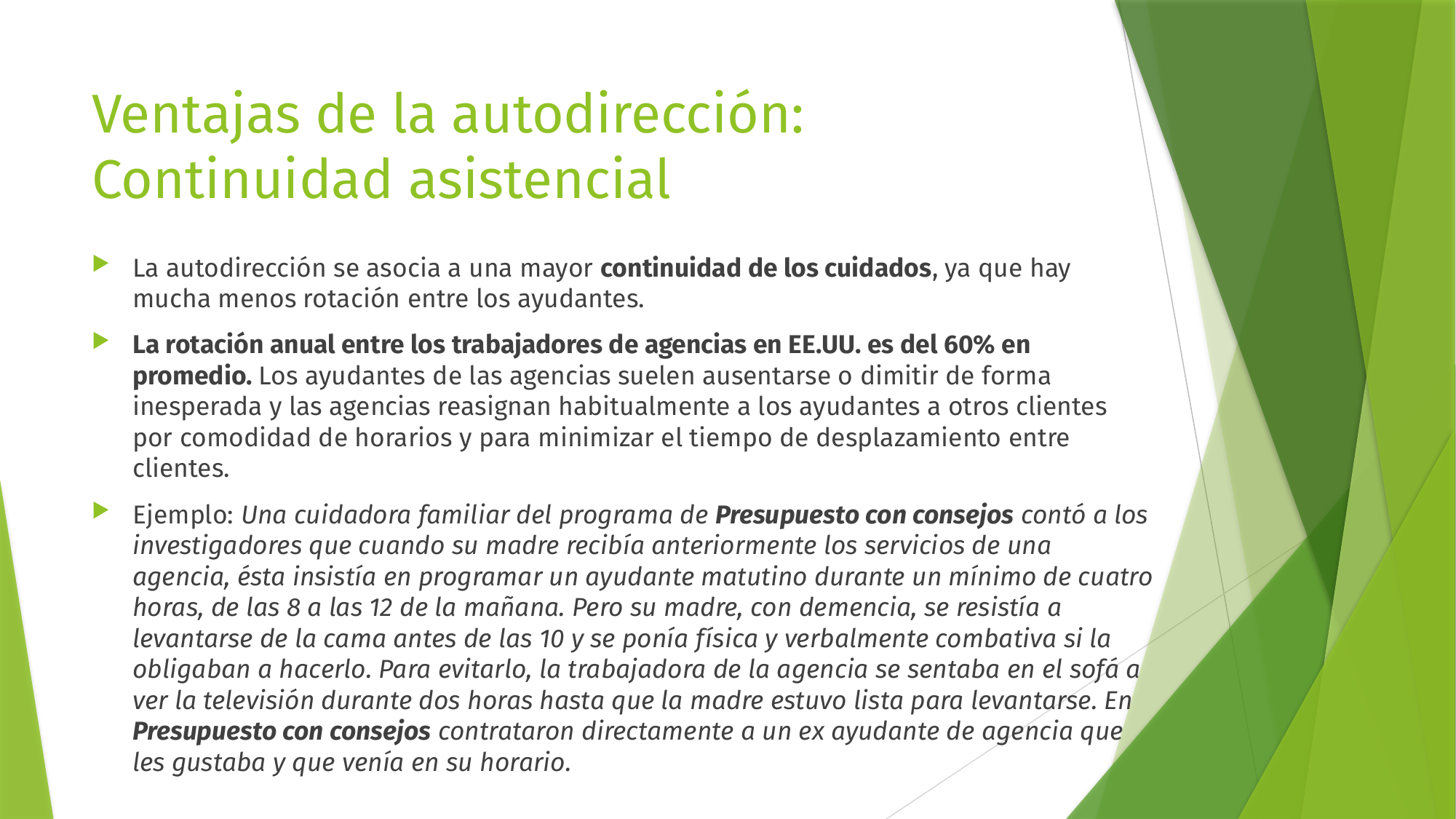

# Ventajas de la autodirección: Continuidad asistencial
La autodirección se asocia a una mayor continuidad de los cuidados, ya que hay mucha menos rotación entre los ayudantes.
La rotación anual entre los trabajadores de agencias en EE.UU. es del 60% en promedio. Los ayudantes de las agencias suelen ausentarse o dimitir de forma inesperada y las agencias reasignan habitualmente a los ayudantes a otros clientes por comodidad de horarios y para minimizar el tiempo de desplazamiento entre clientes.
Ejemplo: Una cuidadora familiar del programa de Presupuesto con consejos contó a los investigadores que cuando su madre recibía anteriormente los servicios de una agencia, ésta insistía en programar un ayudante matutino durante un mínimo de cuatro horas, de las 8 a las 12 de la mañana. Pero su madre, con demencia, se resistía a levantarse de la cama antes de las 10 y se ponía física y verbalmente combativa si la obligaban a hacerlo. Para evitarlo, la trabajadora de la agencia se sentaba en el sofá a ver la televisión durante dos horas hasta que la madre estuvo lista para levantarse. En Presupuesto con consejos contrataron directamente a un ex ayudante de agencia que les gustaba y que venía en su horario.